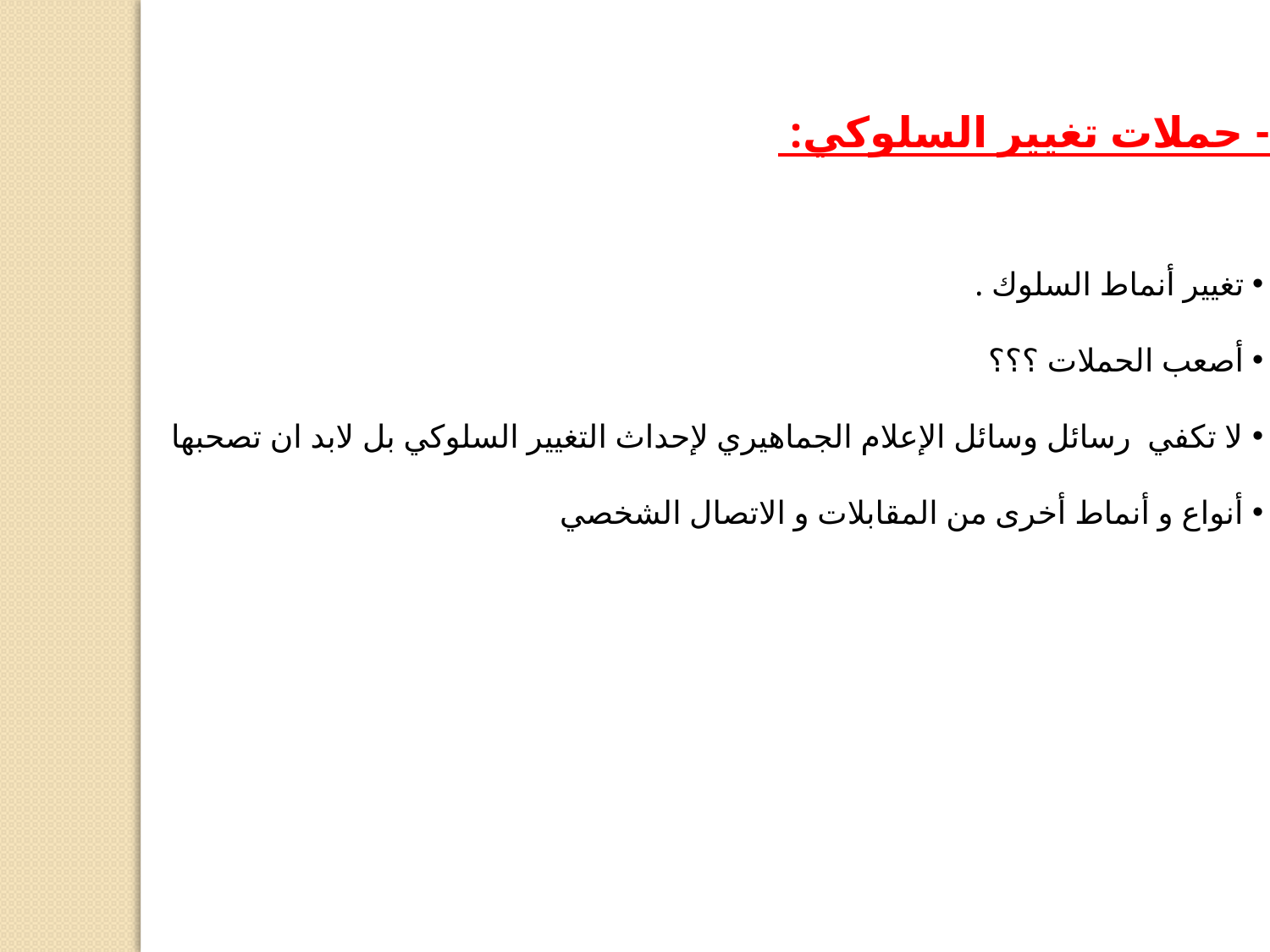

2- حملات تغيير السلوكي:
 تغيير أنماط السلوك .

 أصعب الحملات ؟؟؟

 لا تكفي  رسائل وسائل الإعلام الجماهيري لإحداث التغيير السلوكي بل لابد ان تصحبها

 أنواع و أنماط أخرى من المقابلات و الاتصال الشخصي